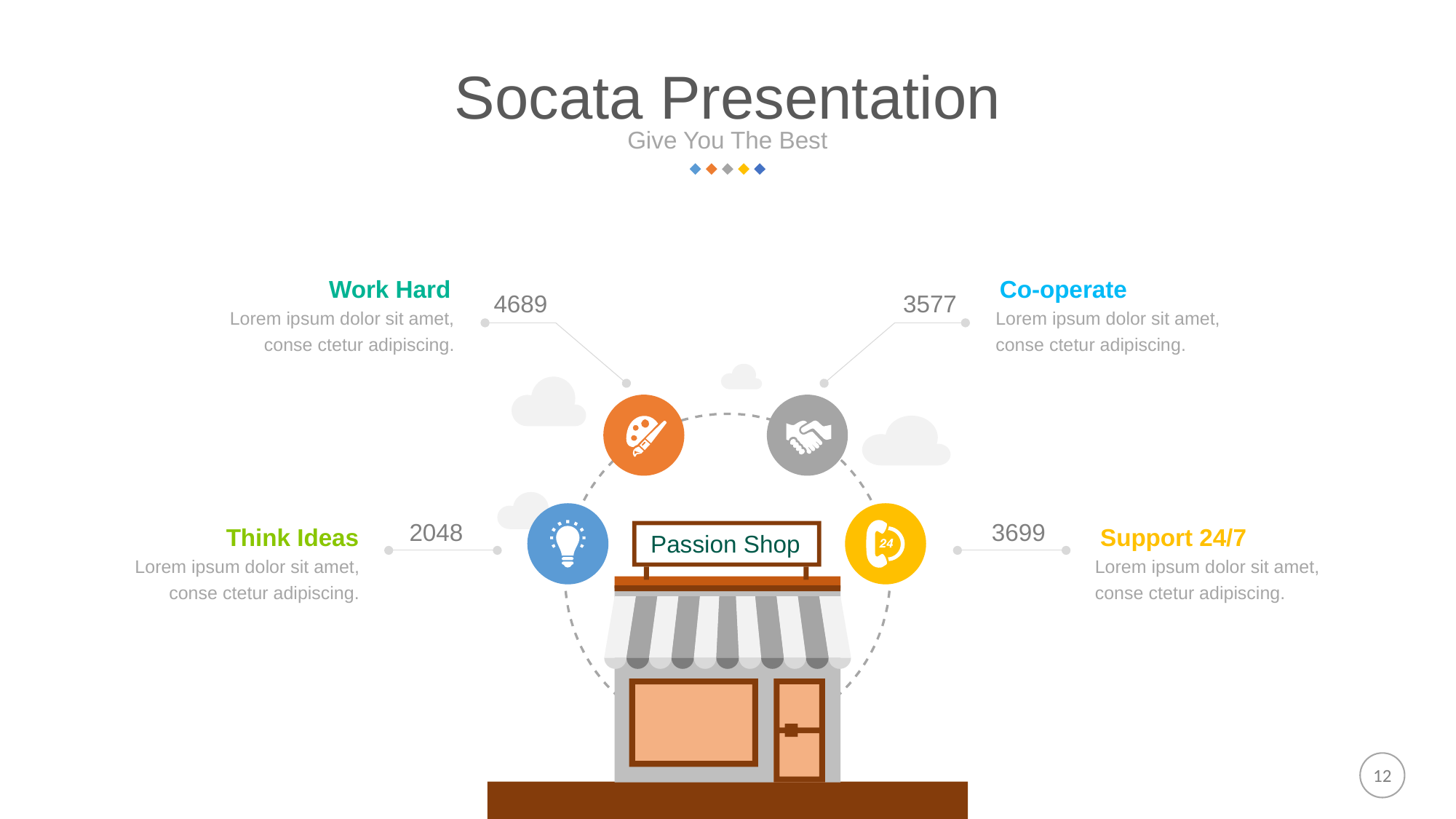

Socata Presentation
Give You The Best

Work Hard
Co-operate
4689
3577
Lorem ipsum dolor sit amet, conse ctetur adipiscing.
Lorem ipsum dolor sit amet, conse ctetur adipiscing.

Think Ideas
Support 24/7
2048
3699

Passion Shop

Lorem ipsum dolor sit amet, conse ctetur adipiscing.
Lorem ipsum dolor sit amet, conse ctetur adipiscing.